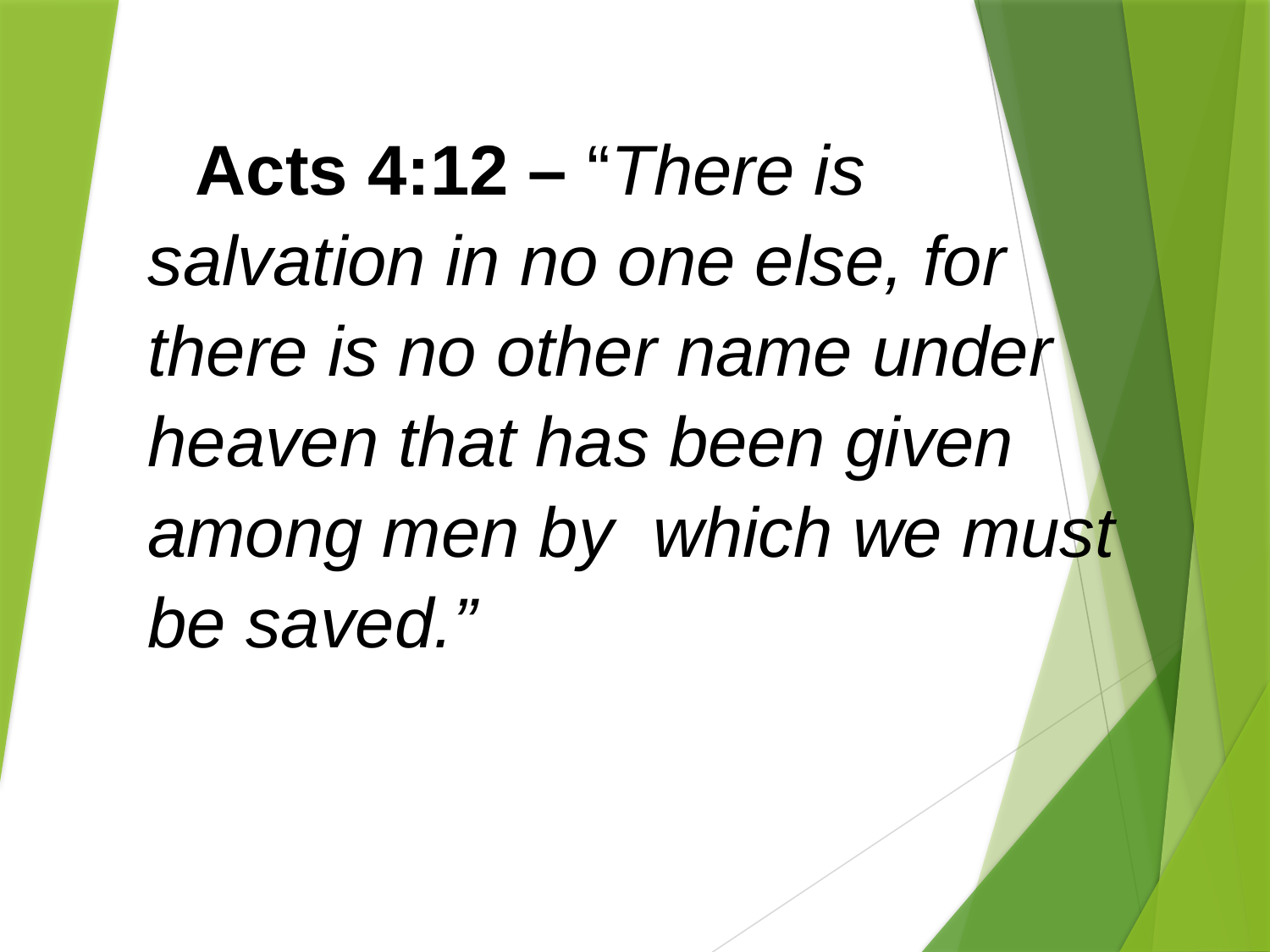

Acts 4:12 – “There is salvation in no one else, for there is no other name under heaven that has been given among men by  which we must be saved.”